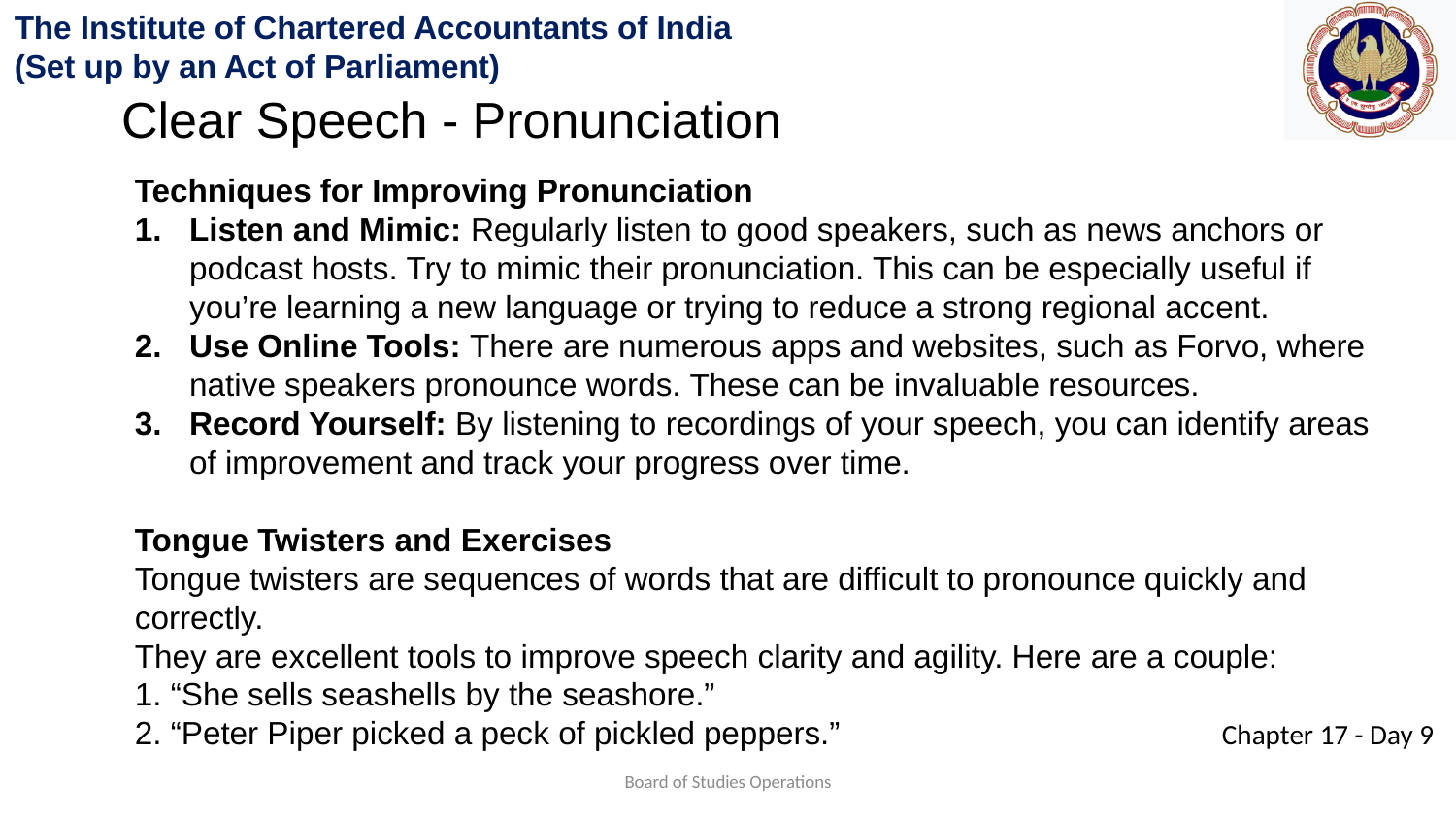

Clear Speech - Pronunciation
Techniques for Improving Pronunciation
Listen and Mimic: Regularly listen to good speakers, such as news anchors or podcast hosts. Try to mimic their pronunciation. This can be especially useful if you’re learning a new language or trying to reduce a strong regional accent.
Use Online Tools: There are numerous apps and websites, such as Forvo, where native speakers pronounce words. These can be invaluable resources.
Record Yourself: By listening to recordings of your speech, you can identify areas of improvement and track your progress over time.

Tongue Twisters and Exercises
Tongue twisters are sequences of words that are difficult to pronounce quickly and correctly.
They are excellent tools to improve speech clarity and agility. Here are a couple:
1. “She sells seashells by the seashore.”
2. “Peter Piper picked a peck of pickled peppers.”
Board of Studies Operations